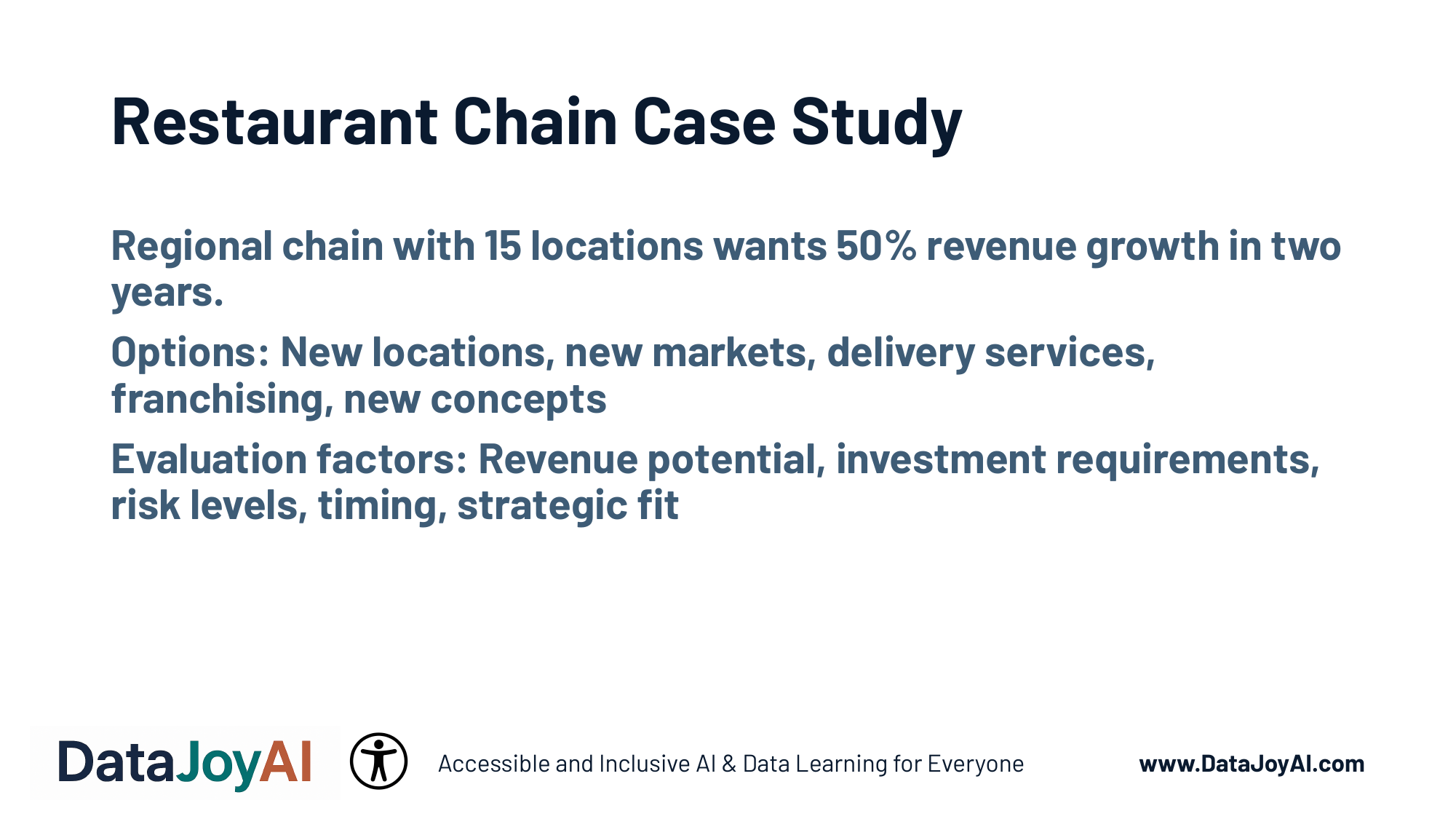

# Restaurant Chain Case Study
Regional chain with 15 locations wants 50% revenue growth in two years.
Options: New locations, new markets, delivery services, franchising, new concepts
Evaluation factors: Revenue potential, investment requirements, risk levels, timing, strategic fit